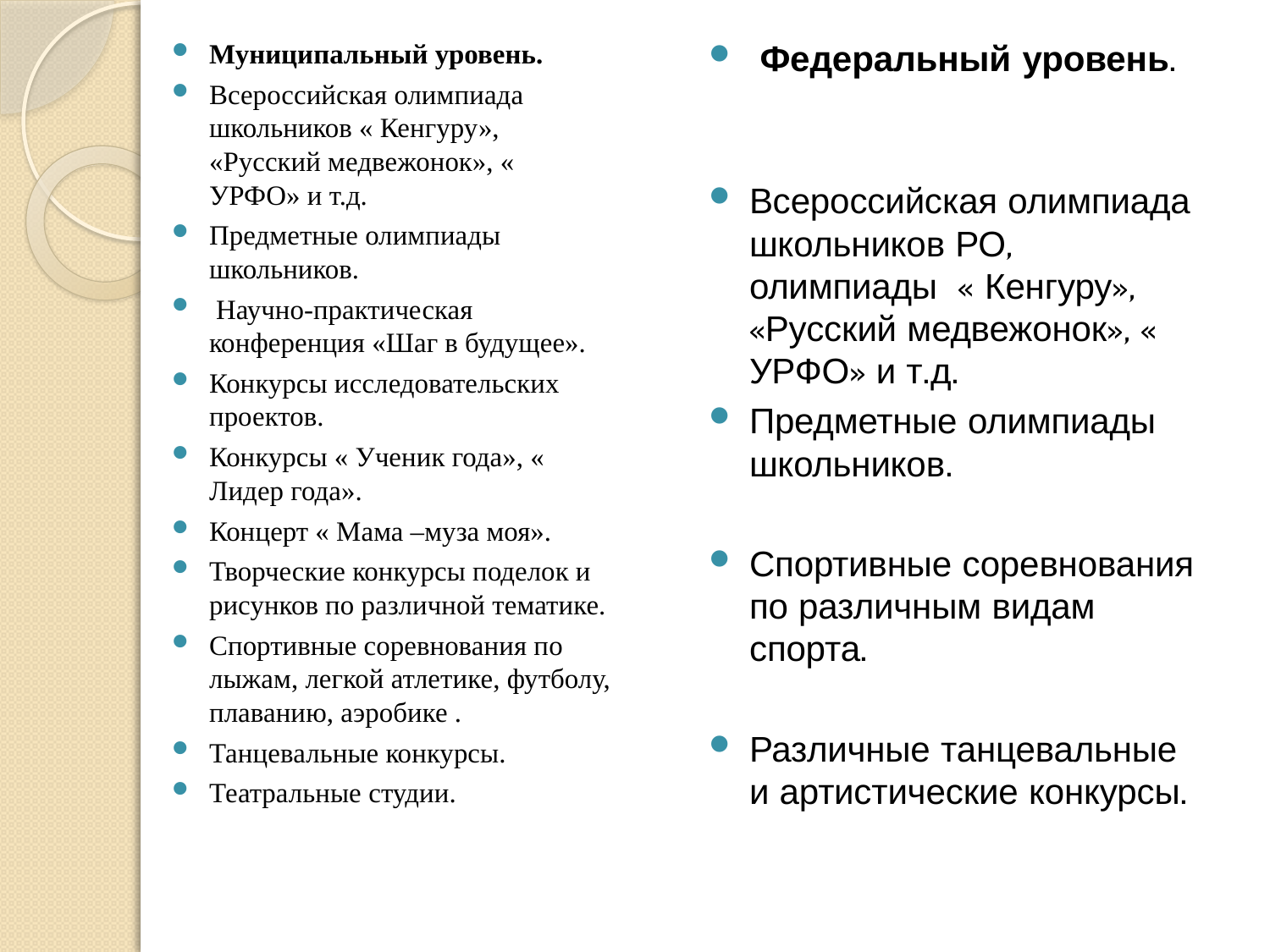

Муниципальный уровень.
Всероссийская олимпиада школьников « Кенгуру», «Русский медвежонок», « УРФО» и т.д.
Предметные олимпиады школьников.
 Научно-практическая конференция «Шаг в будущее».
Конкурсы исследовательских проектов.
Конкурсы « Ученик года», « Лидер года».
Концерт « Мама –муза моя».
Творческие конкурсы поделок и рисунков по различной тематике.
Спортивные соревнования по  лыжам, легкой атлетике, футболу, плаванию, аэробике .
Танцевальные конкурсы.
Театральные студии.
 Федеральный уровень.

Всероссийская олимпиада школьников РО, олимпиады  « Кенгуру», «Русский медвежонок», « УРФО» и т.д.
Предметные олимпиады школьников.

Спортивные соревнования по различным видам спорта.

Различные танцевальные и артистические конкурсы.

#